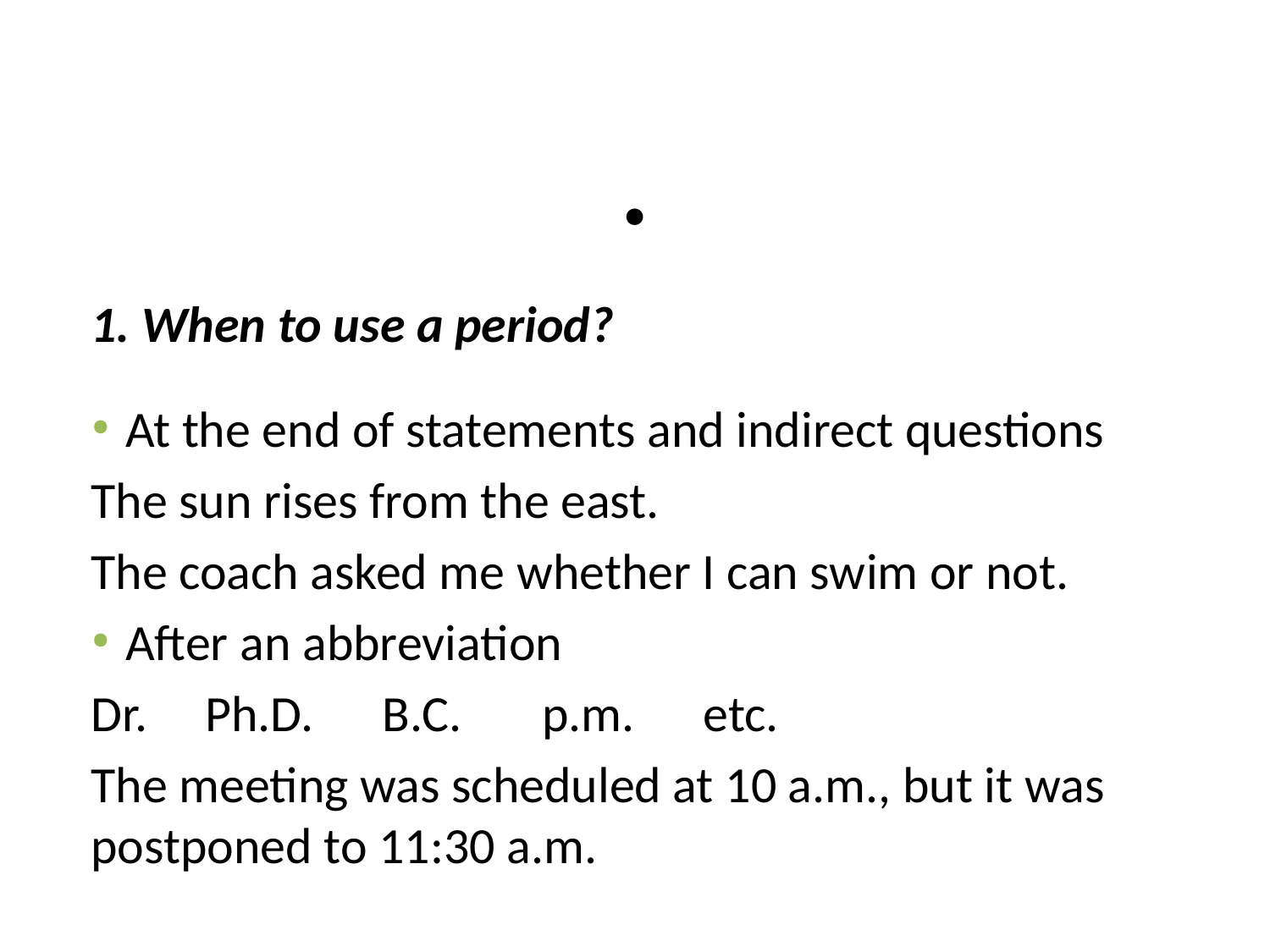

# .
1. When to use a period?

At the end of statements and indirect questions
The sun rises from the east.
The coach asked me whether I can swim or not.
After an abbreviation
Dr.     Ph.D.      B.C.       p.m.      etc.
The meeting was scheduled at 10 a.m., but it was postponed to 11:30 a.m.